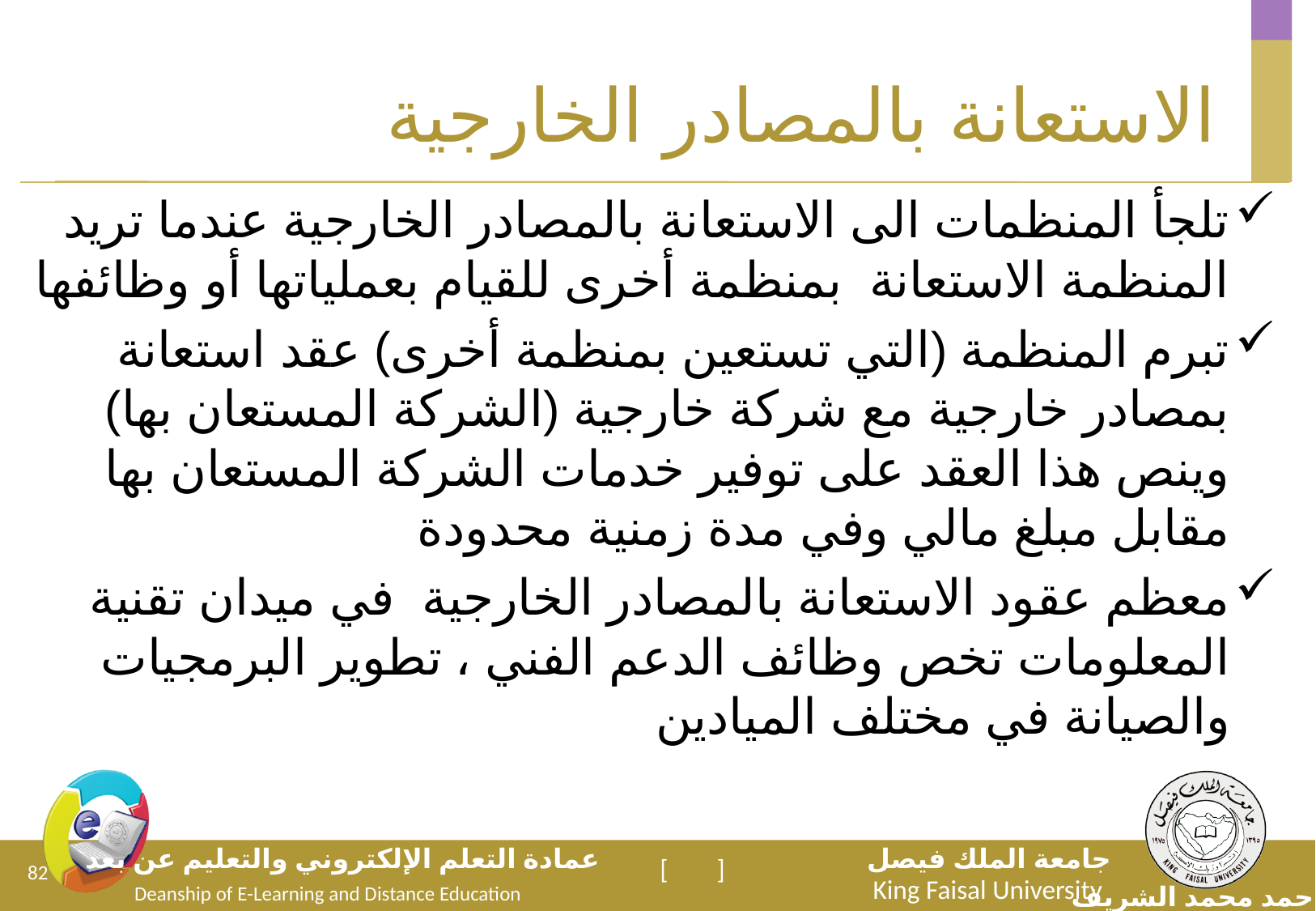

# الاستعانة بالمصادر الخارجية
تلجأ المنظمات الى الاستعانة بالمصادر الخارجية عندما تريد المنظمة الاستعانة  بمنظمة أخرى للقيام بعملياتها أو وظائفها
تبرم المنظمة (التي تستعين بمنظمة أخرى) عقد استعانة بمصادر خارجية مع شركة خارجية (الشركة المستعان بها) وينص هذا العقد على توفير خدمات الشركة المستعان بها مقابل مبلغ مالي وفي مدة زمنية محدودة
معظم عقود الاستعانة بالمصادر الخارجية  في ميدان تقنية المعلومات تخص وظائف الدعم الفني ، تطوير البرمجيات والصيانة في مختلف الميادين

82